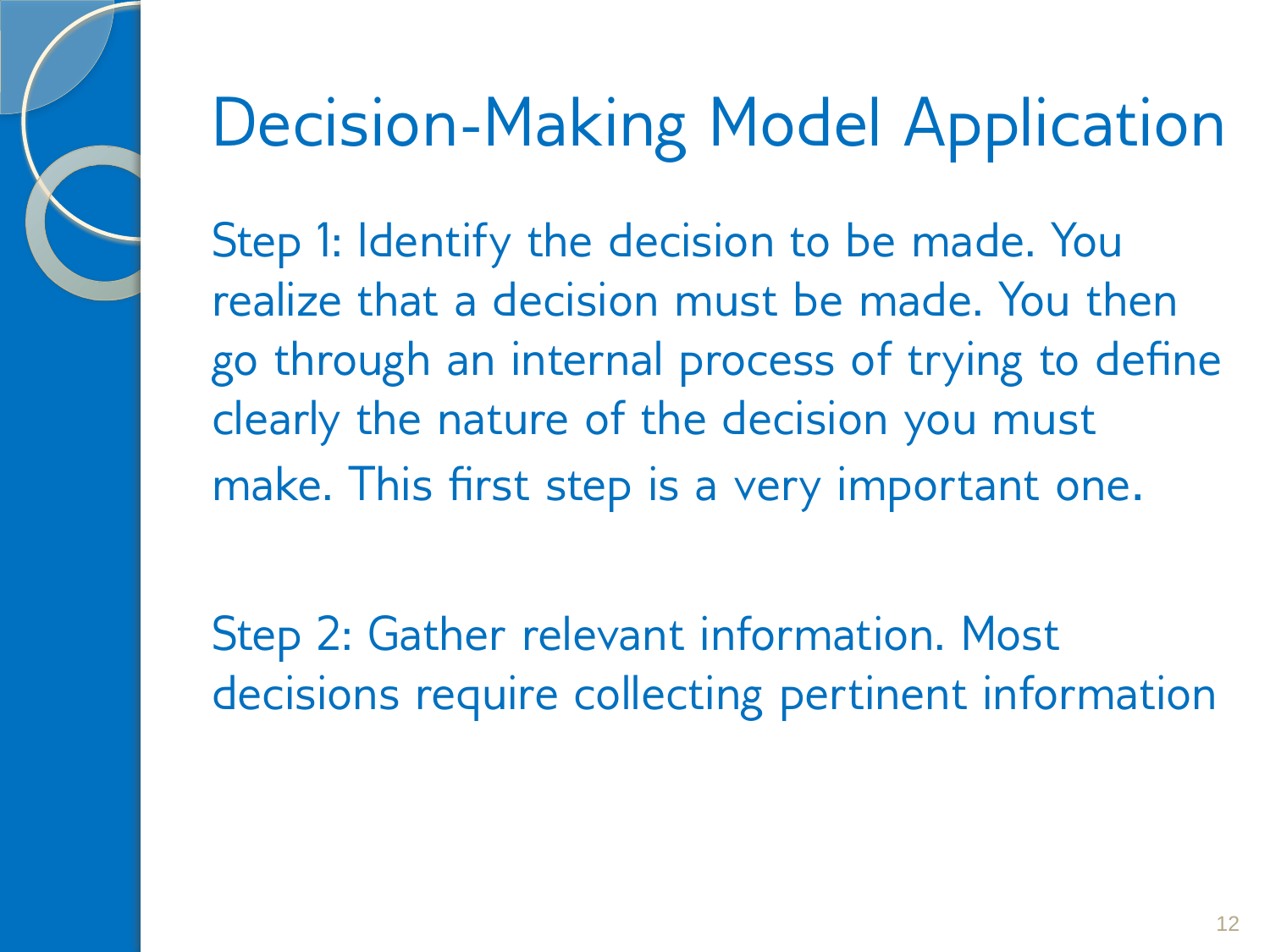

# Decision-Making Model Application
Step 1: Identify the decision to be made. You realize that a decision must be made. You then go through an internal process of trying to define clearly the nature of the decision you must make. This first step is a very important one.

Step 2: Gather relevant information. Most decisions require collecting pertinent information

12